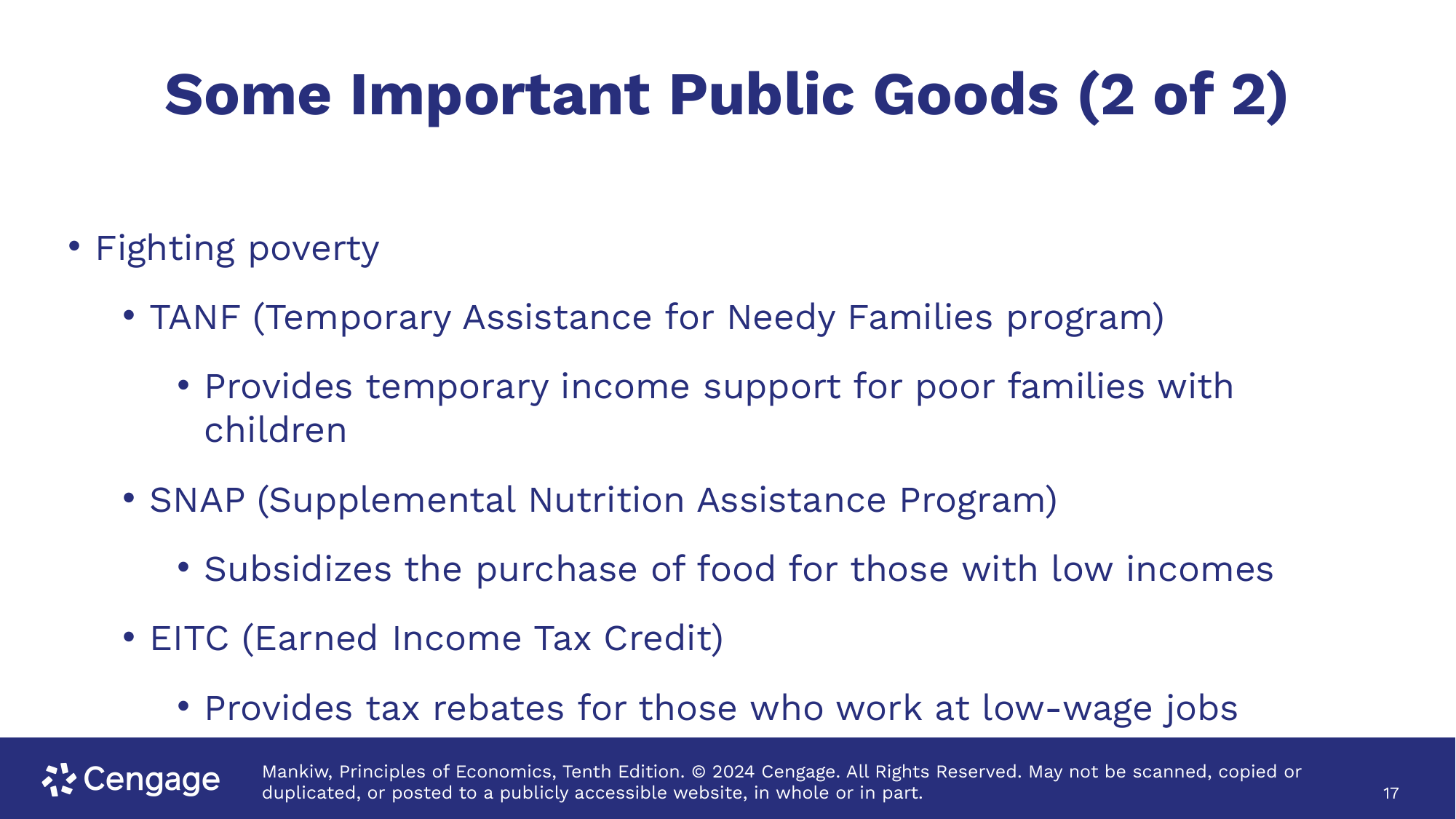

# Some Important Public Goods (2 of 2)
Fighting poverty
TANF (Temporary Assistance for Needy Families program)
Provides temporary income support for poor families with children
SNAP (Supplemental Nutrition Assistance Program)
Subsidizes the purchase of food for those with low incomes
EITC (Earned Income Tax Credit)
Provides tax rebates for those who work at low-wage jobs